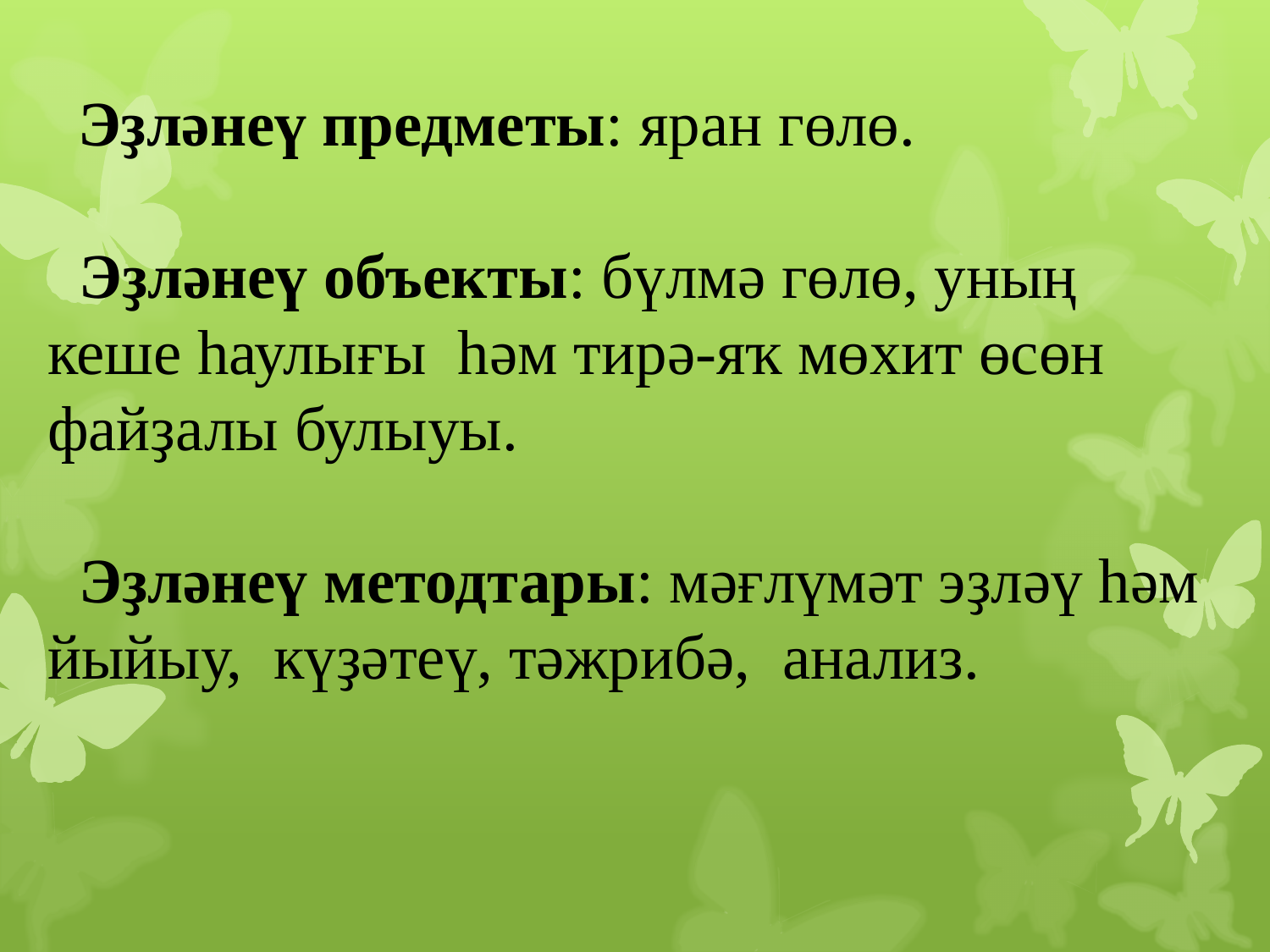

Эҙләнеү предметы: яран гөлө.

  Эҙләнеү объекты: бүлмә гөлө, уның кеше һаулығы  һәм тирә-яҡ мөхит өсөн файҙалы булыуы.

  Эҙләнеү методтары: мәғлүмәт эҙләү һәм йыйыу,  күҙәтеү, тәжрибә,  анализ.